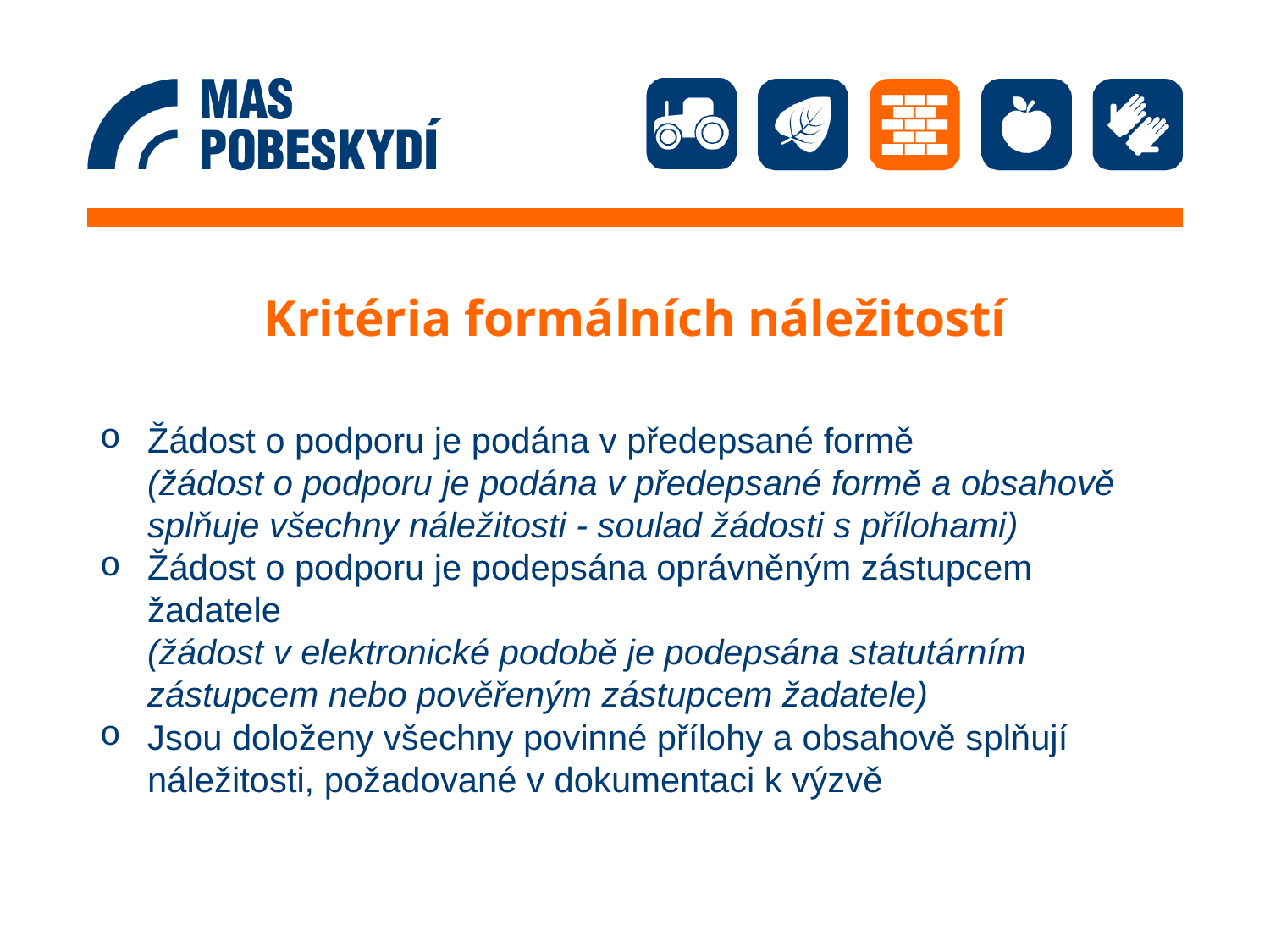

# Kritéria formálních náležitostí
Žádost o podporu je podána v předepsané formě
	(žádost o podporu je podána v předepsané formě a obsahově splňuje všechny náležitosti - soulad žádosti s přílohami)
Žádost o podporu je podepsána oprávněným zástupcem žadatele
	(žádost v elektronické podobě je podepsána statutárním zástupcem nebo pověřeným zástupcem žadatele)
Jsou doloženy všechny povinné přílohy a obsahově splňují náležitosti, požadované v dokumentaci k výzvě